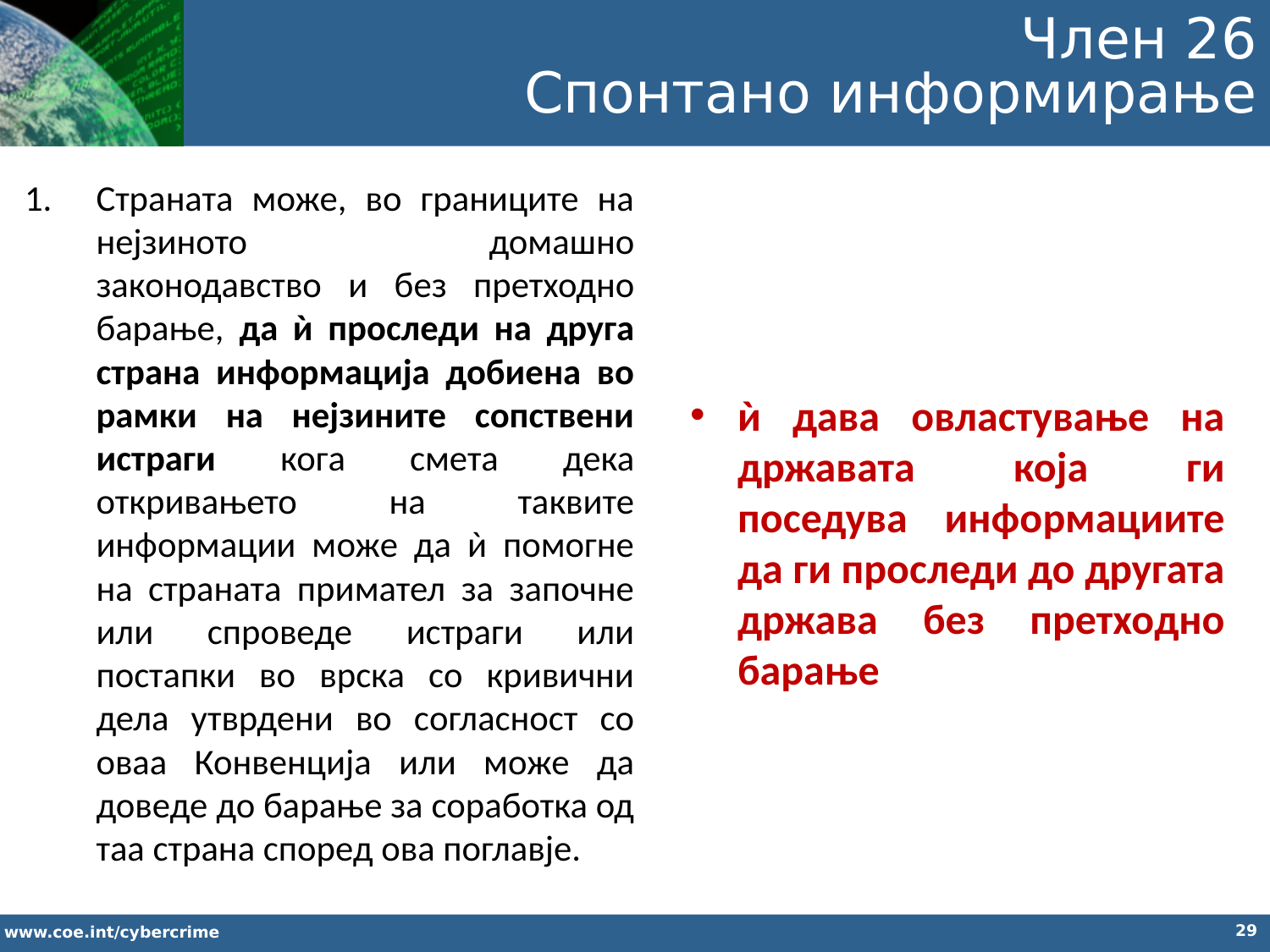

Член 26
Спонтано информирање
Страната може, во границите на нејзиното домашно законодавство и без претходно барање, да ѝ проследи на друга страна информација добиена во рамки на нејзините сопствени истраги кога смета дека откривањето на таквите информации може да ѝ помогне на страната примател за започне или спроведе истраги или постапки во врска со кривични дела утврдени во согласност со оваа Конвенција или може да доведе до барање за соработка од таа страна според ова поглавје.
ѝ дава овластување на државата која ги поседува информациите да ги проследи до другата држава без претходно барање
29